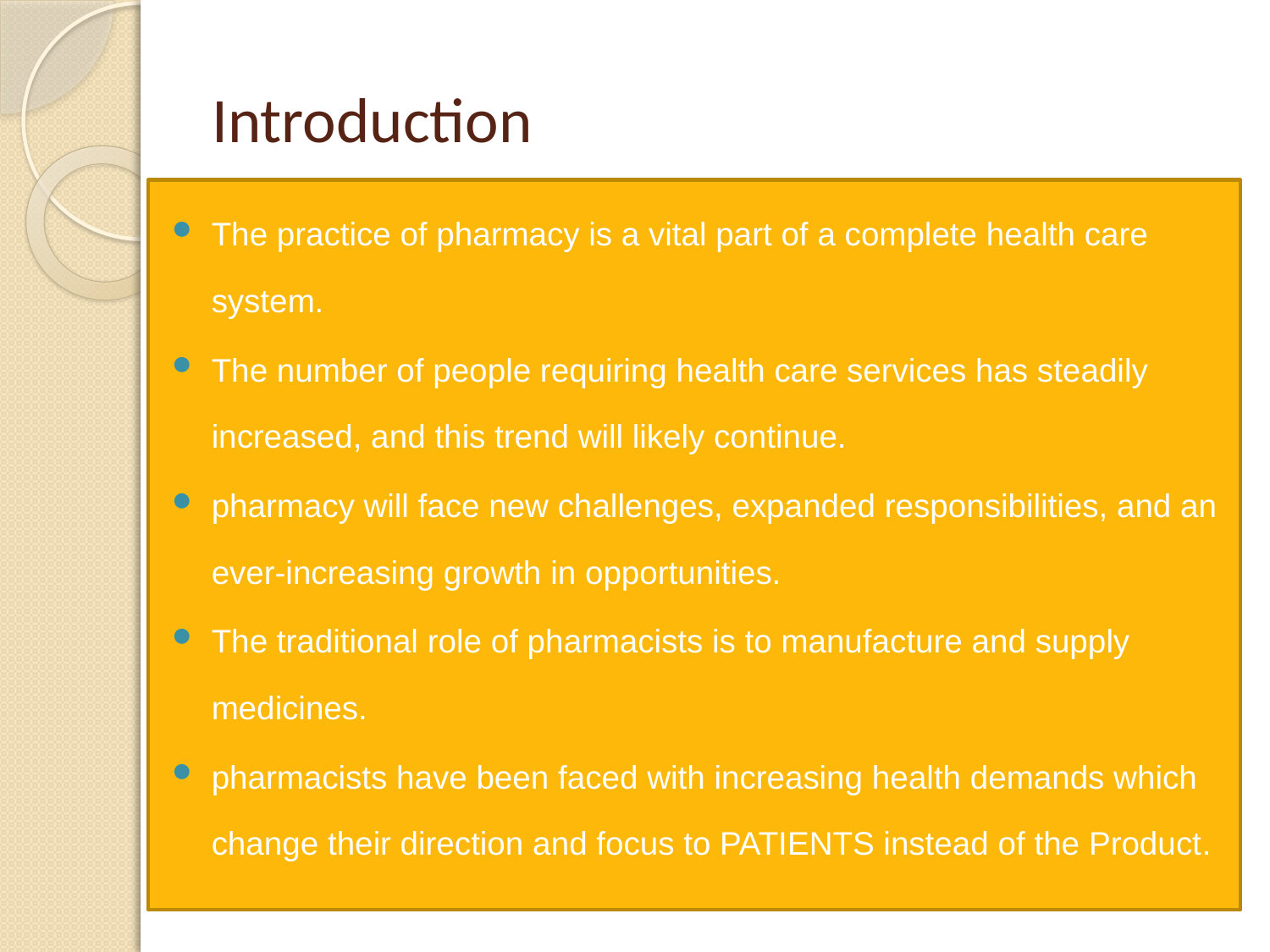

# Introduction
The practice of pharmacy is a vital part of a complete health care system.
The number of people requiring health care services has steadily increased, and this trend will likely continue.
pharmacy will face new challenges, expanded responsibilities, and an ever-increasing growth in opportunities.
The traditional role of pharmacists is to manufacture and supply medicines.
pharmacists have been faced with increasing health demands which change their direction and focus to PATIENTS instead of the Product.